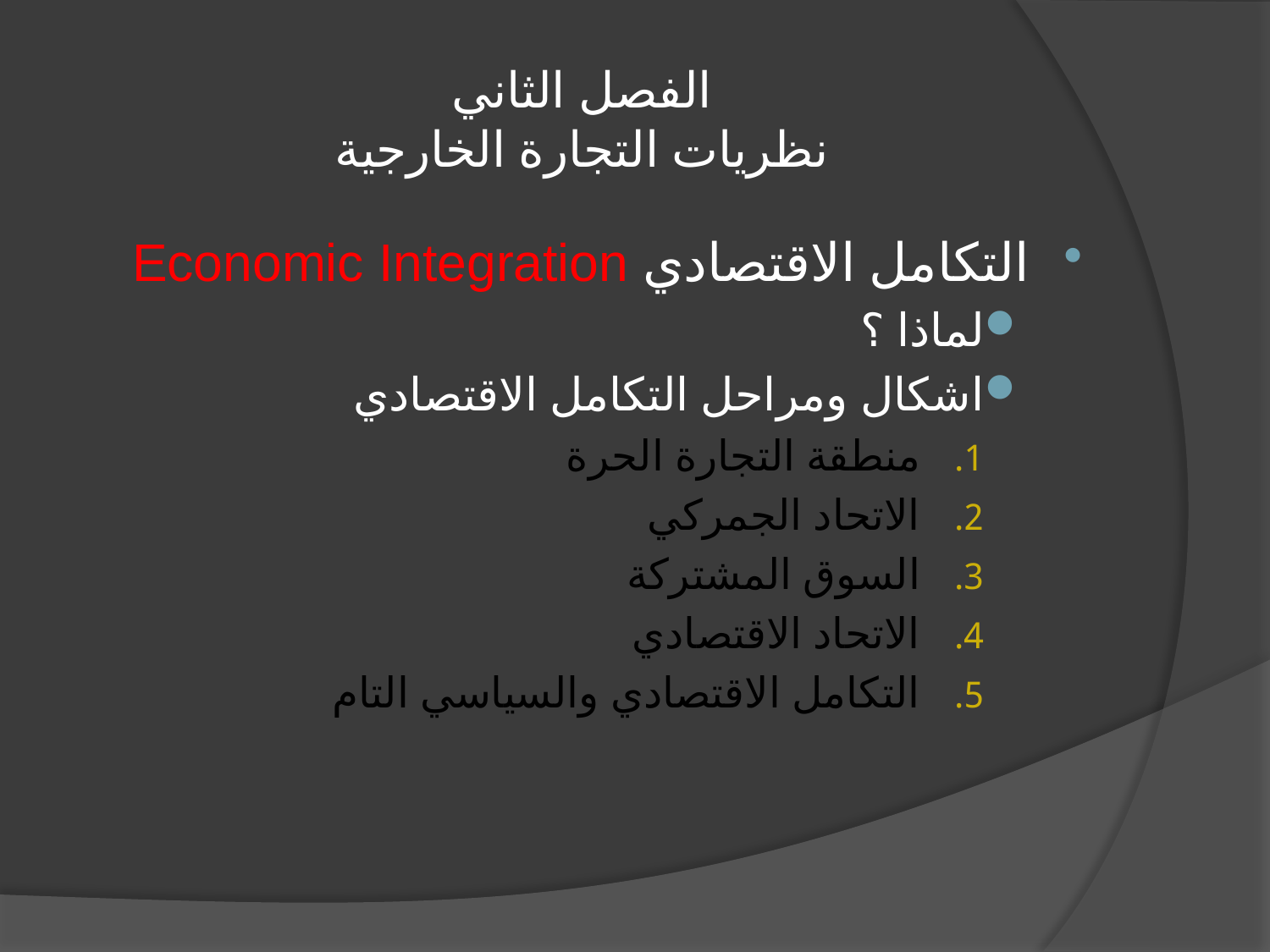

# الفصل الثاني نظريات التجارة الخارجية
التكامل الاقتصادي Economic Integration
لماذا ؟
اشكال ومراحل التكامل الاقتصادي
منطقة التجارة الحرة
الاتحاد الجمركي
السوق المشتركة
الاتحاد الاقتصادي
التكامل الاقتصادي والسياسي التام